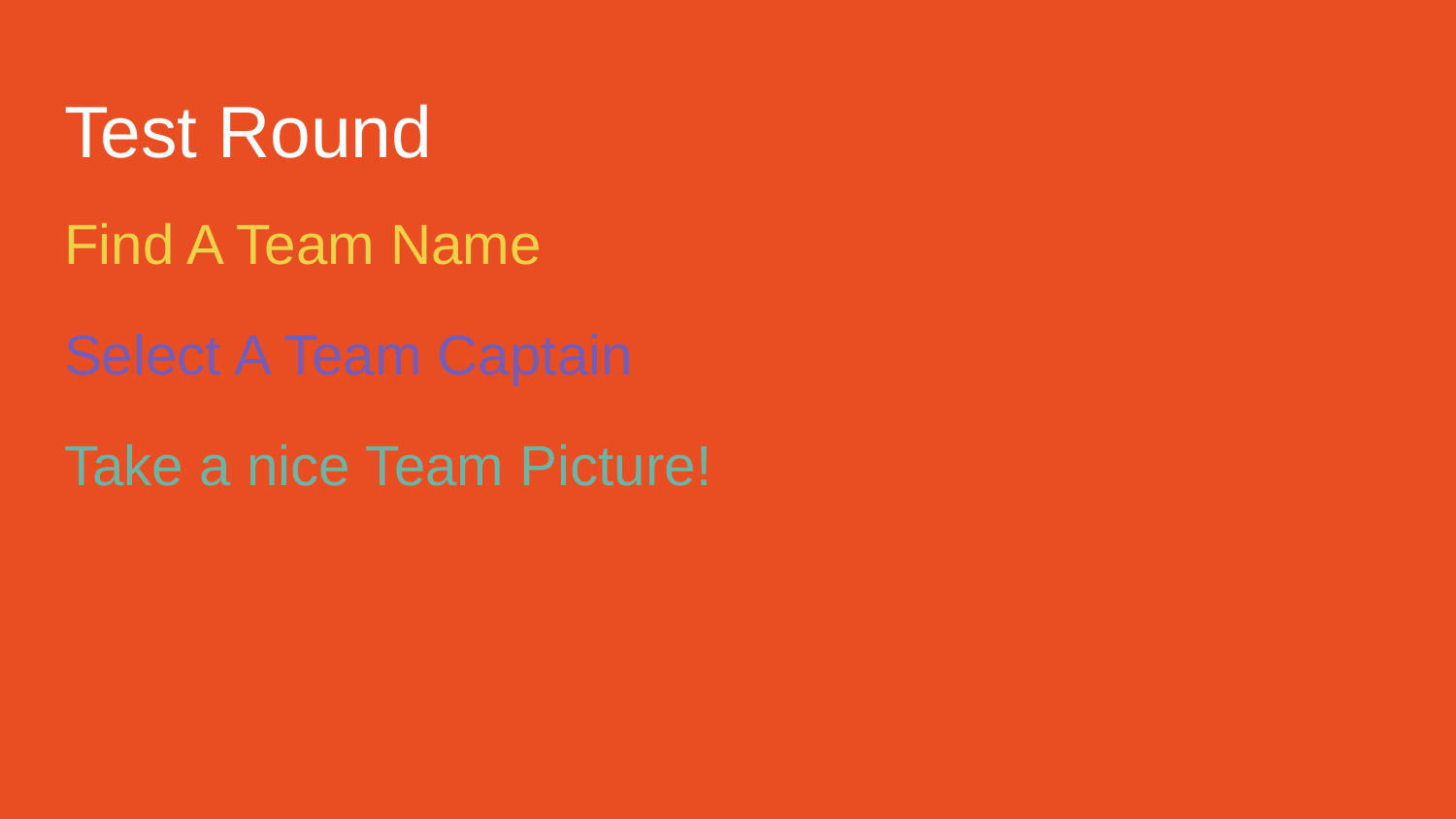

# Test Round
Find A Team Name
Select A Team Captain
Take a nice Team Picture!